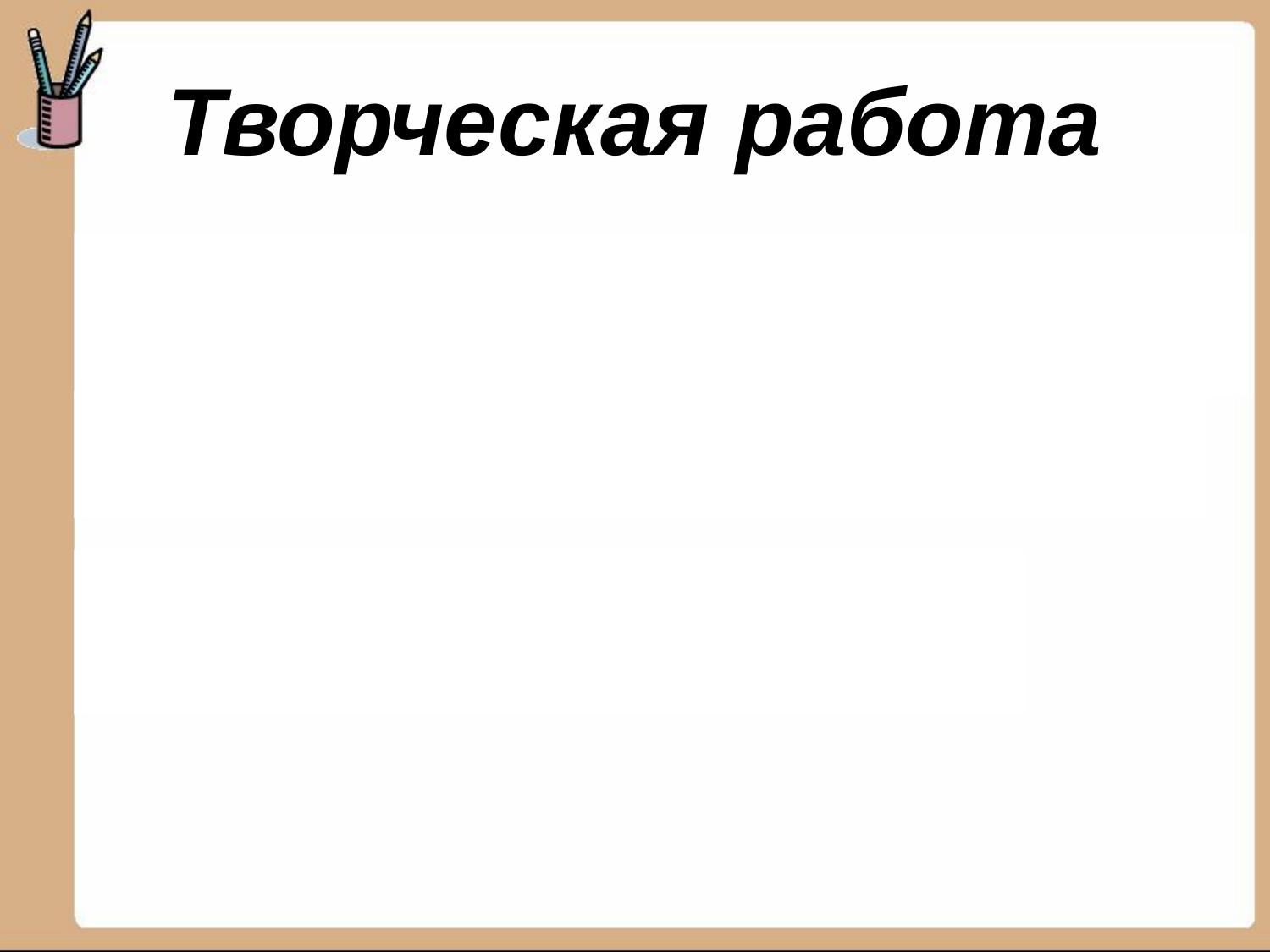

# Творческая работа
Осеннее солнце выглядывает из-за туч.
Иногда моросит мелкий дождик.

Холодный ветер срывает последние листья.